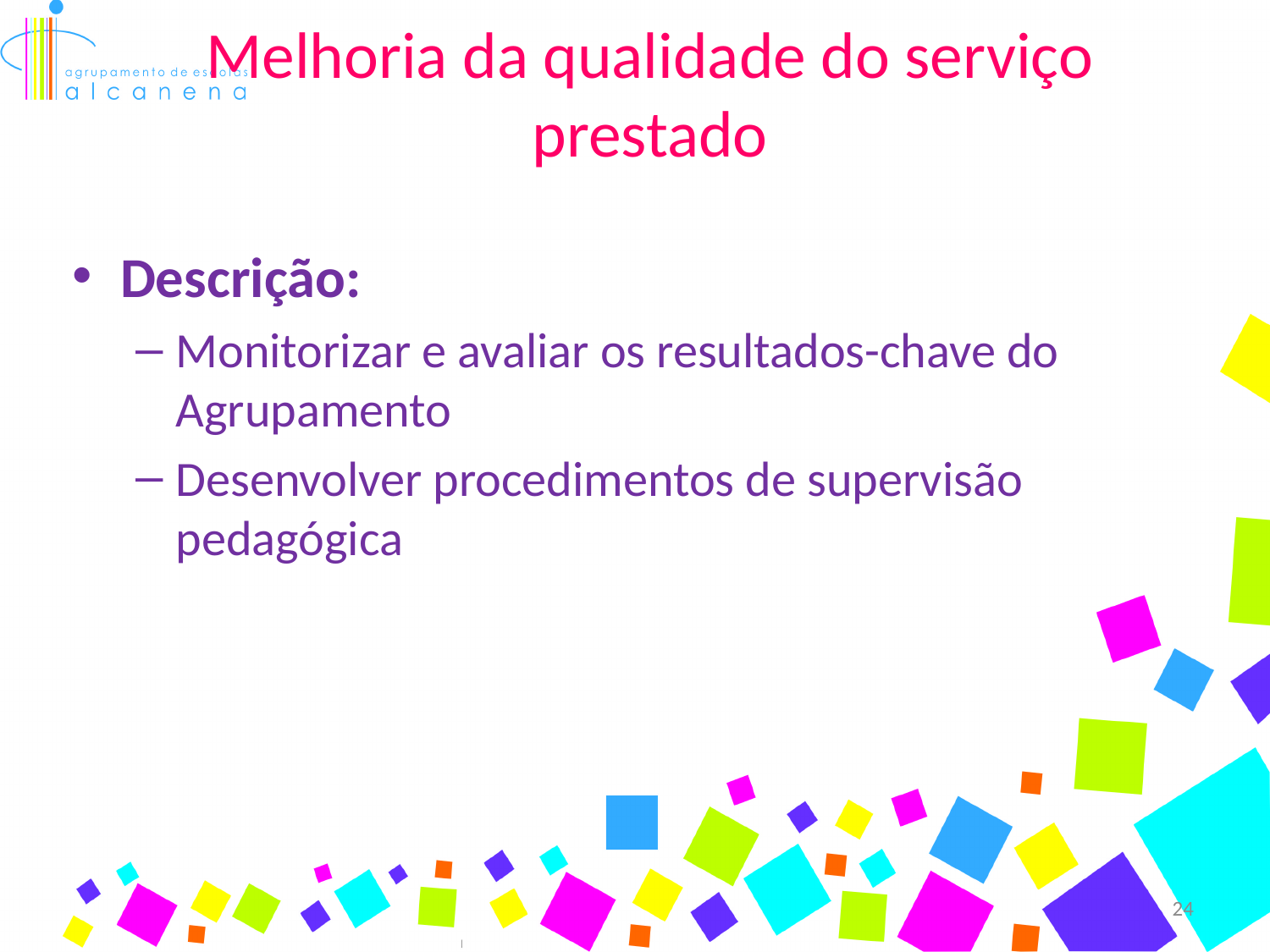

Melhoria da qualidade do serviço prestado
Descrição:
Monitorizar e avaliar os resultados-chave do Agrupamento
Desenvolver procedimentos de supervisão pedagógica
24